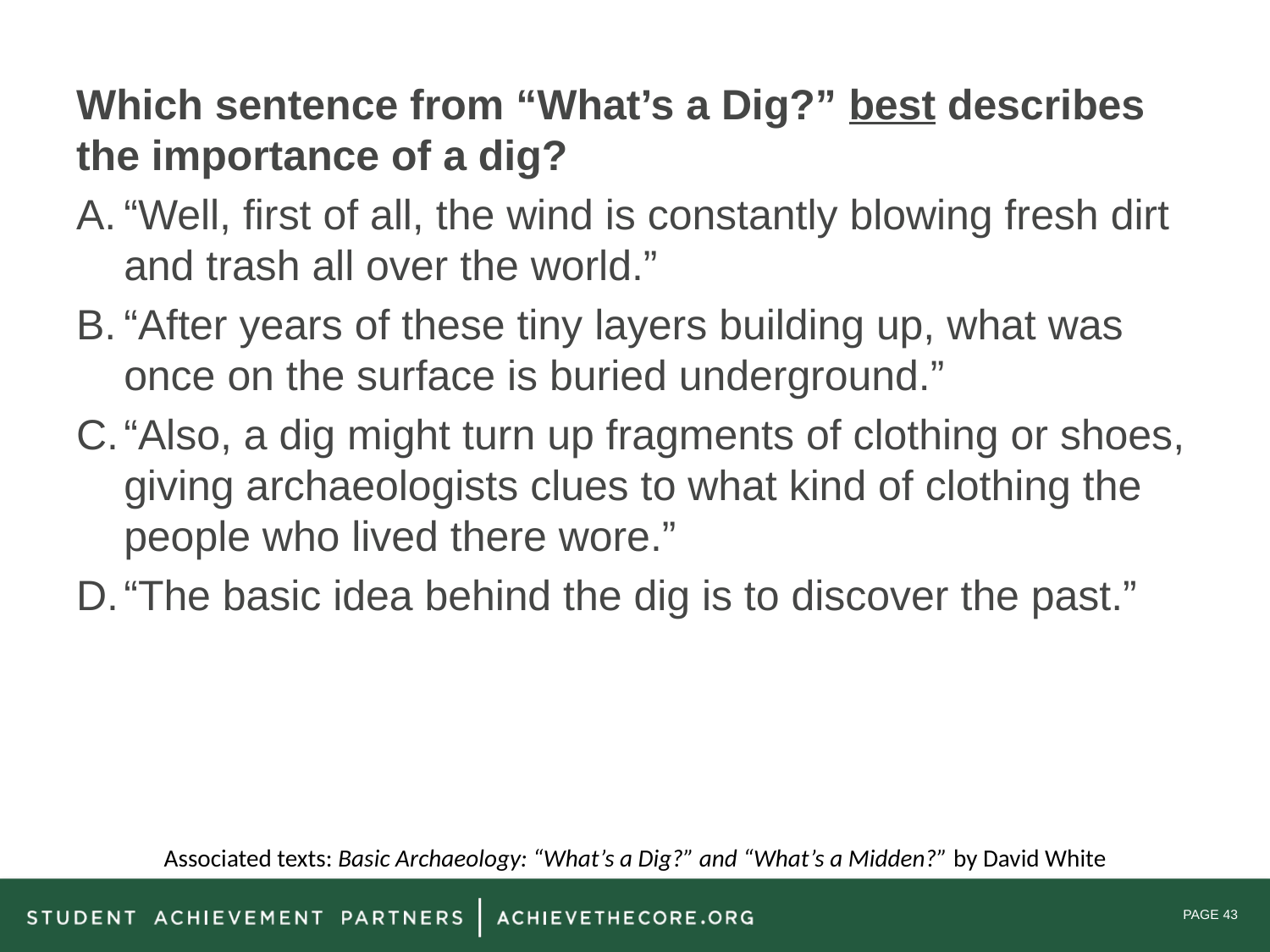

Which sentence from “What’s a Dig?” best describes the importance of a dig?
“Well, first of all, the wind is constantly blowing fresh dirt and trash all over the world.”
“After years of these tiny layers building up, what was once on the surface is buried underground.”
“Also, a dig might turn up fragments of clothing or shoes, giving archaeologists clues to what kind of clothing the people who lived there wore.”
“The basic idea behind the dig is to discover the past.”

Associated texts: Basic Archaeology: “What’s a Dig?” and “What’s a Midden?” by David White